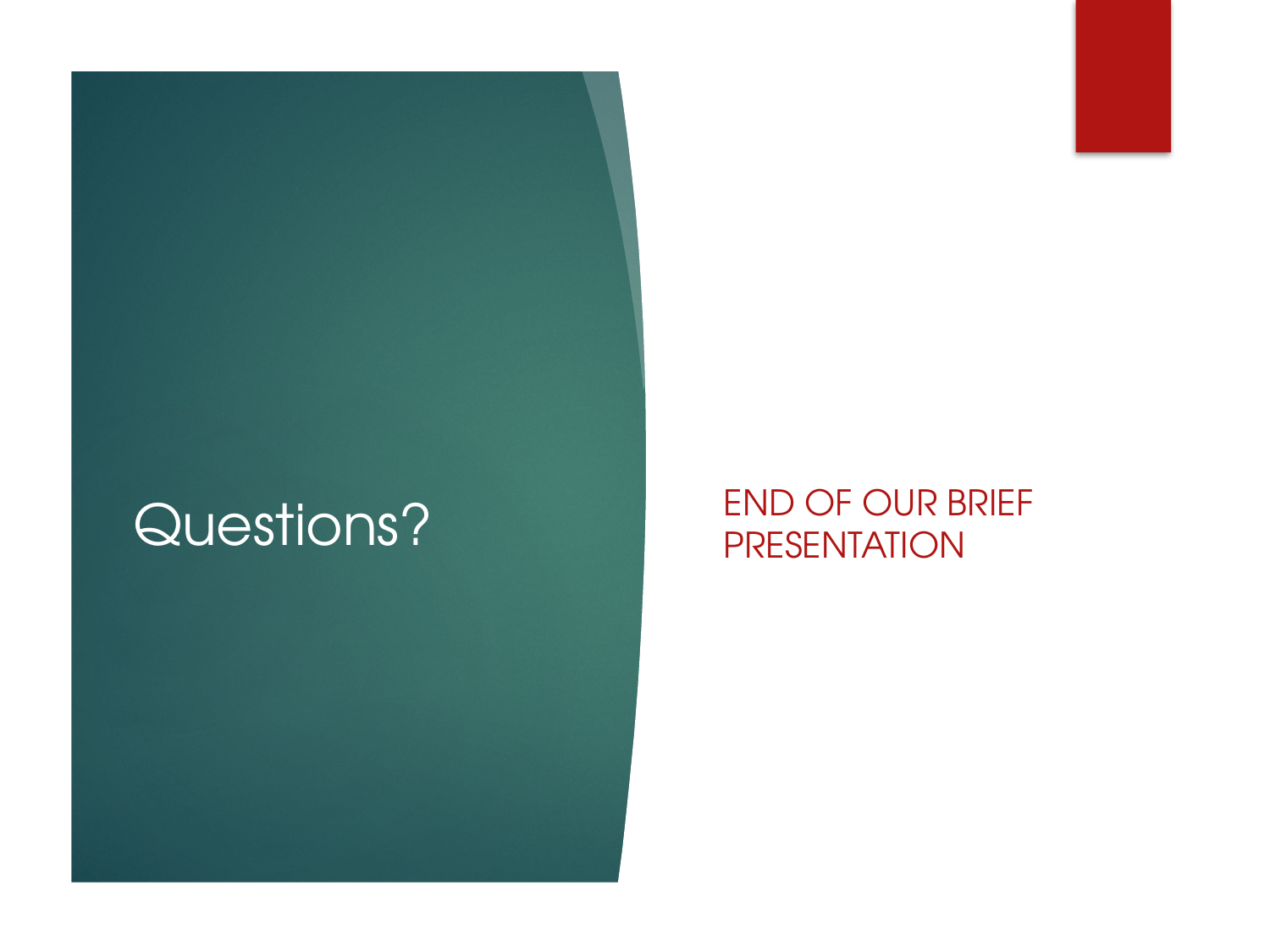

End of our brief presentation
# Questions?